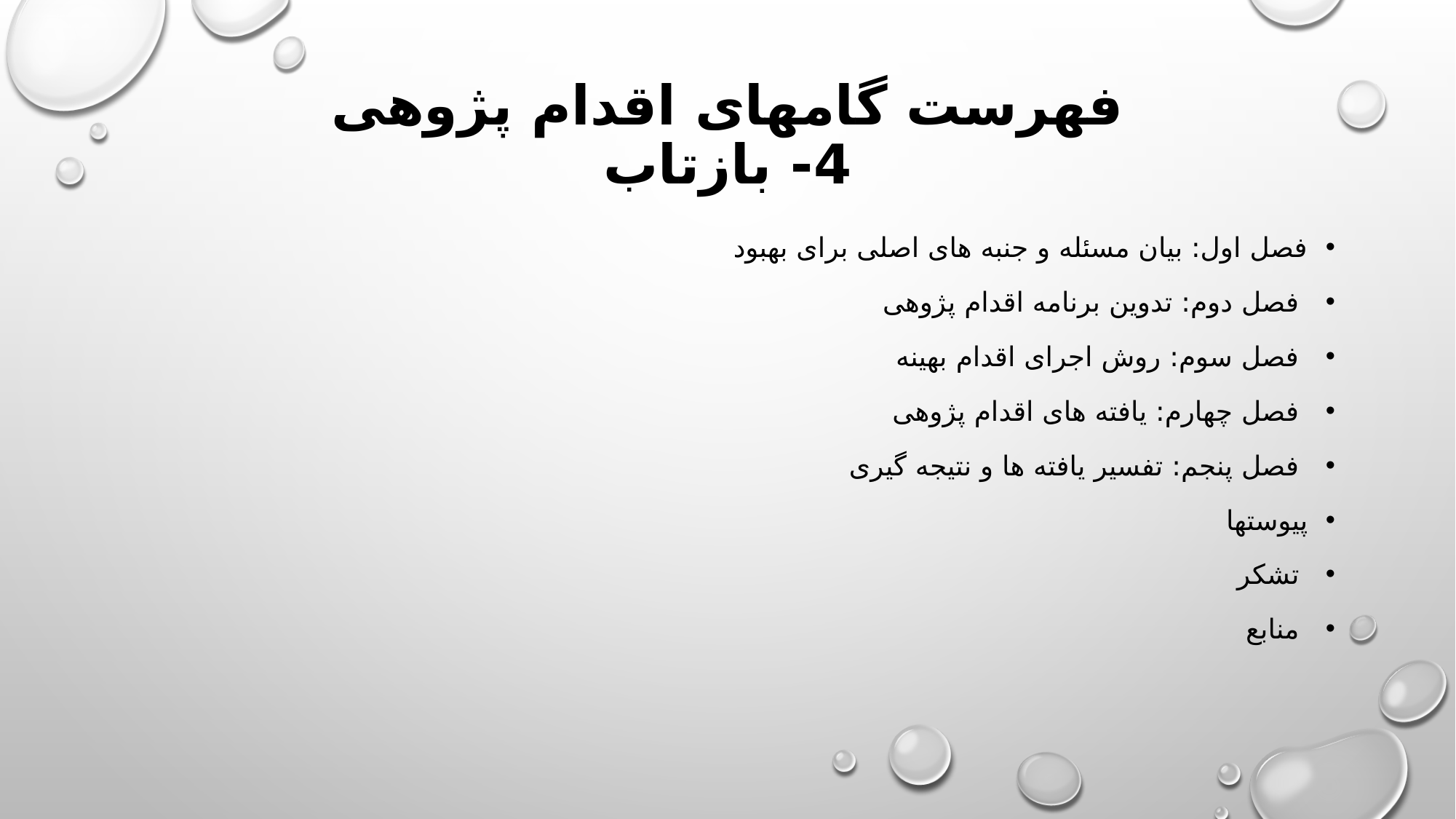

# فهرست گامهای اقدام پژوهی 4- بازتاب
فصل اول: بیان مسئله و جنبه های اصلی برای بهبود
 فصل دوم: تدوین برنامه اقدام پژوهی
 فصل سوم: روش اجرای اقدام بهینه
 فصل چهارم: یافته های اقدام پژوهی
 فصل پنجم: تفسیر یافته ها و نتیجه گیری
پیوستها
 تشکر
 منابع